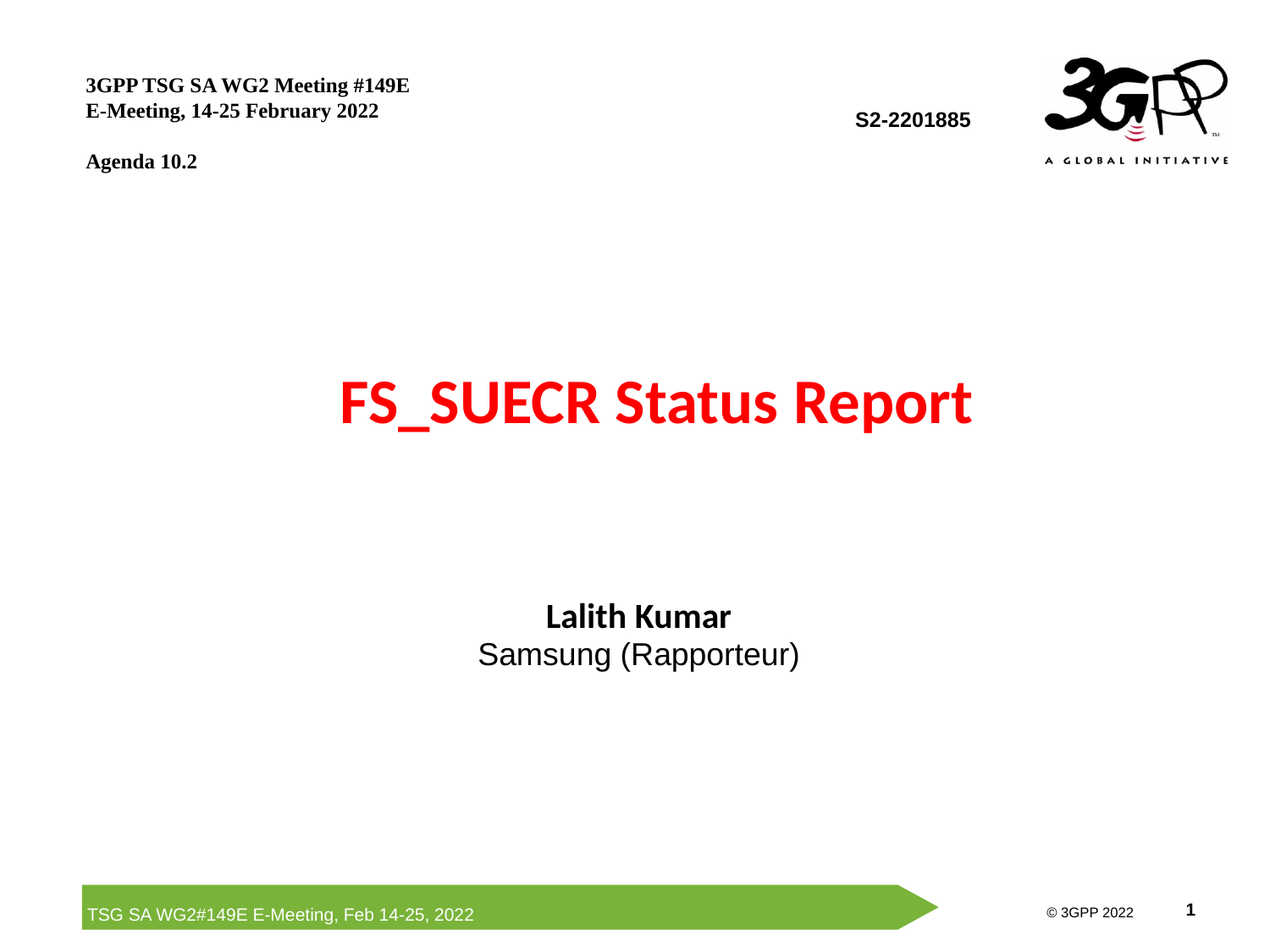

3GPP TSG SA WG2 Meeting #149E
E-Meeting, 14-25 February 2022

Agenda 10.2

S2-2201885
   FS_SUECR Status Report
Lalith Kumar
Samsung (Rapporteur)